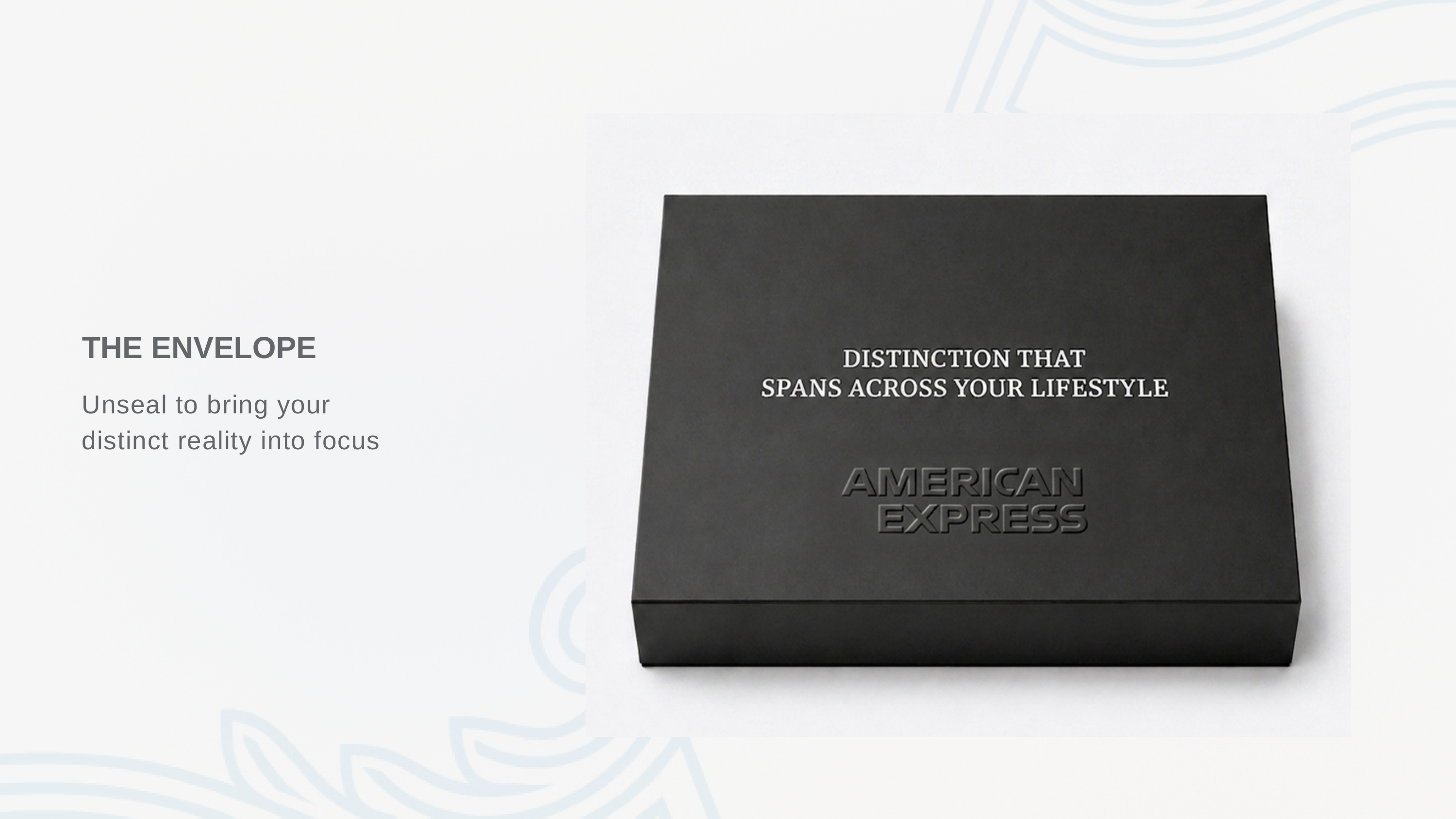

THE ENVELOPE
Unseal to bring your distinct reality into focus